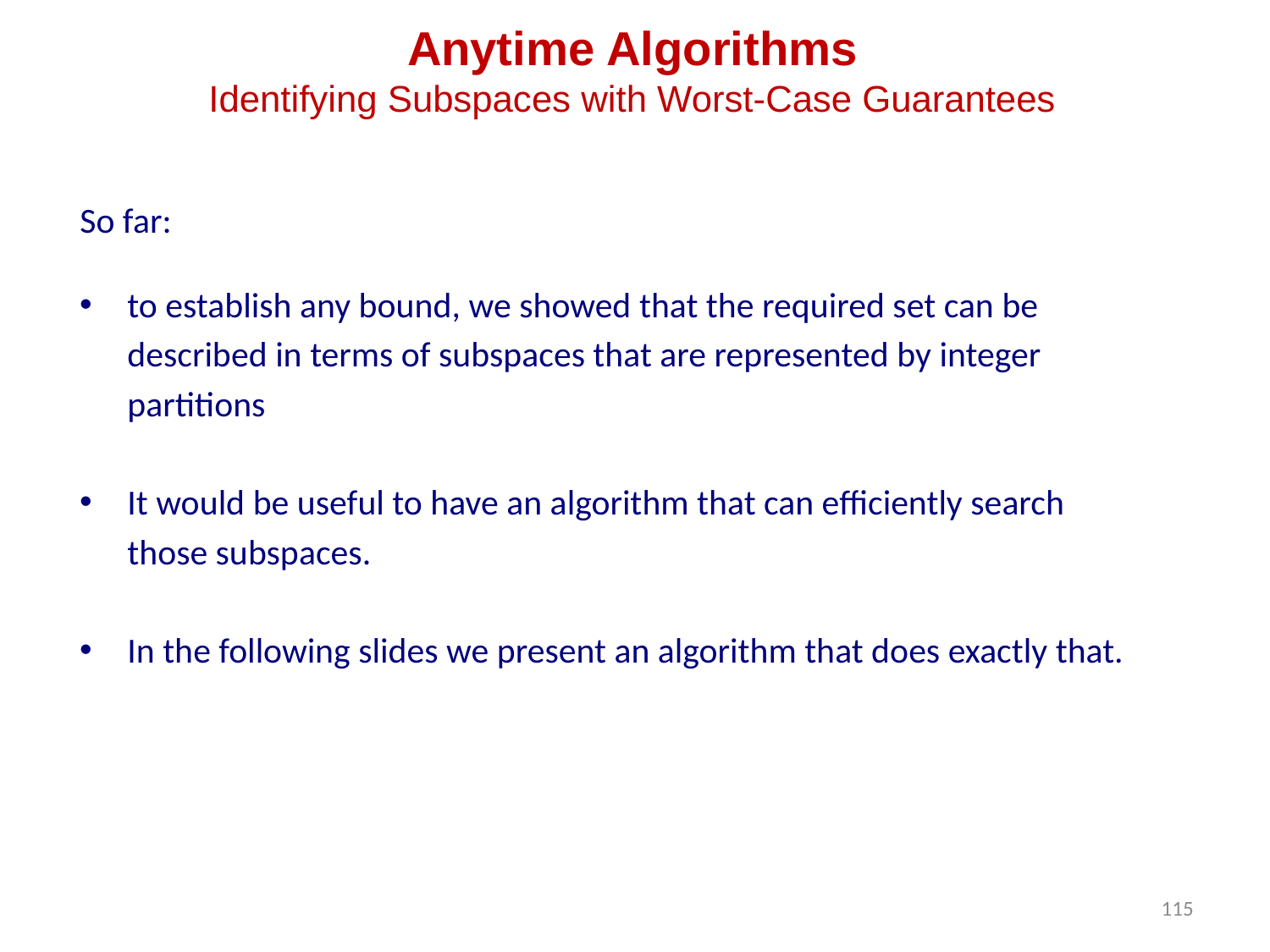

Anytime Algorithms
Identifying Subspaces with Worst-Case Guarantees
So far:
to establish any bound, we showed that the required set can be described in terms of subspaces that are represented by integer partitions

It would be useful to have an algorithm that can efficiently search those subspaces.

In the following slides we present an algorithm that does exactly that.
115